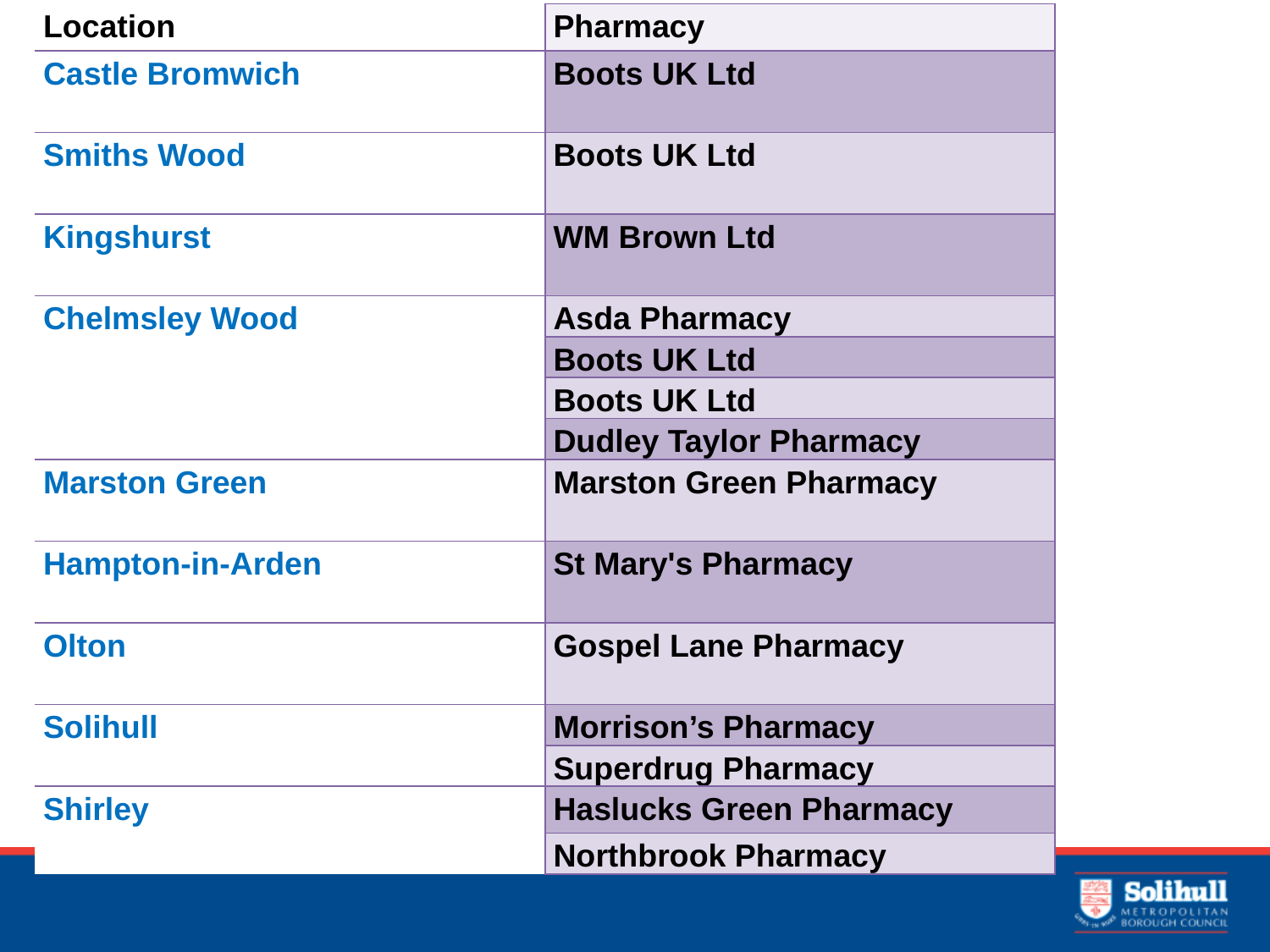

| Location | Pharmacy |
| --- | --- |
| Castle Bromwich | Boots UK Ltd |
| Smiths Wood | Boots UK Ltd |
| Kingshurst | WM Brown Ltd |
| Chelmsley Wood | Asda Pharmacy |
|  | Boots UK Ltd |
|  | Boots UK Ltd |
|  | Dudley Taylor Pharmacy |
| Marston Green | Marston Green Pharmacy |
| Hampton-in-Arden | St Mary's Pharmacy |
| Olton | Gospel Lane Pharmacy |
| Solihull | Morrison’s Pharmacy |
|  | Superdrug Pharmacy |
| Shirley | Haslucks Green Pharmacy |
|  | Northbrook Pharmacy |